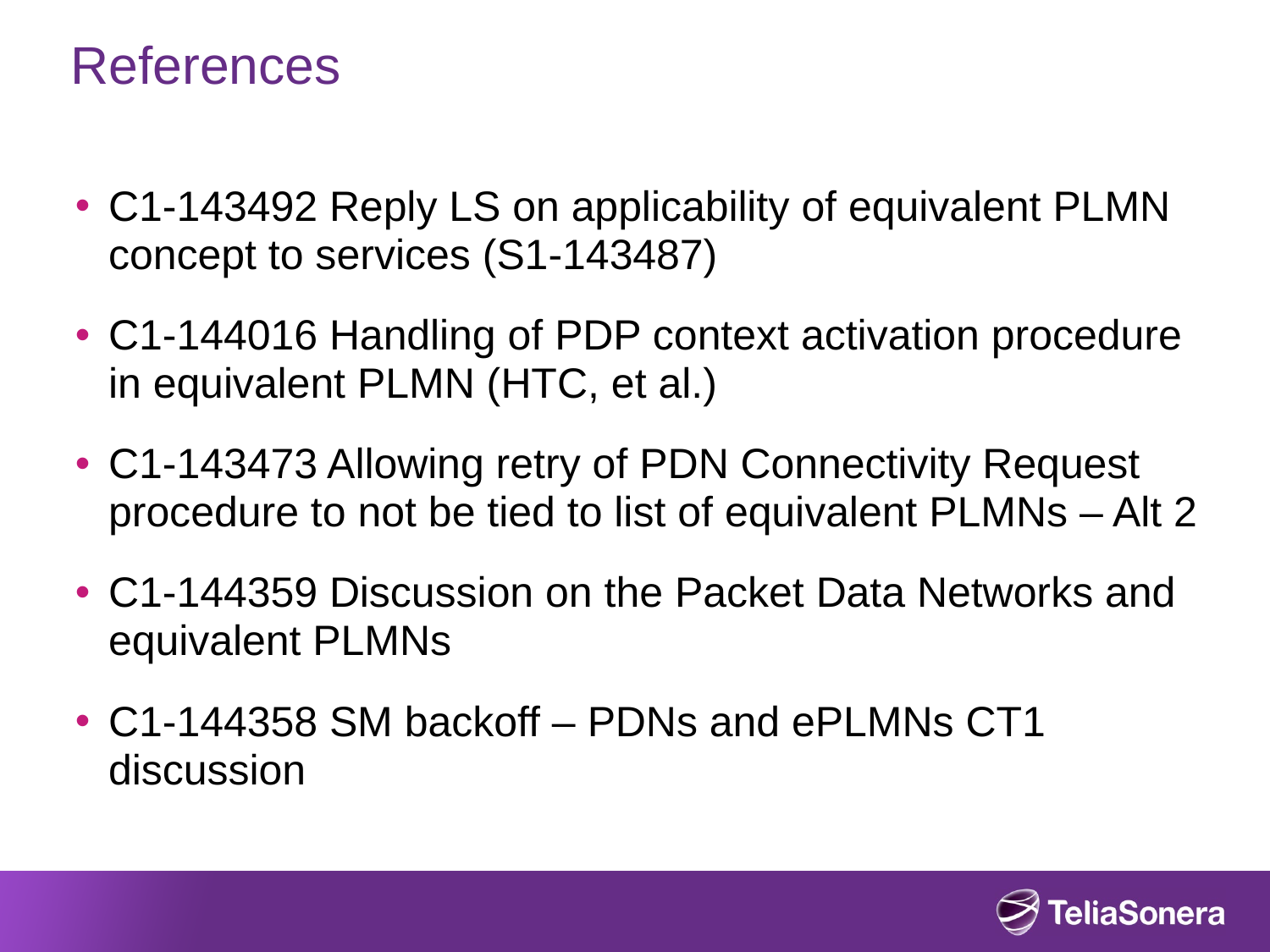

# References
C1-143492 Reply LS on applicability of equivalent PLMN concept to services (S1-143487)
C1-144016 Handling of PDP context activation procedure in equivalent PLMN (HTC, et al.)
C1-143473 Allowing retry of PDN Connectivity Request procedure to not be tied to list of equivalent PLMNs – Alt 2
C1-144359 Discussion on the Packet Data Networks and equivalent PLMNs
C1-144358 SM backoff – PDNs and ePLMNs CT1 discussion